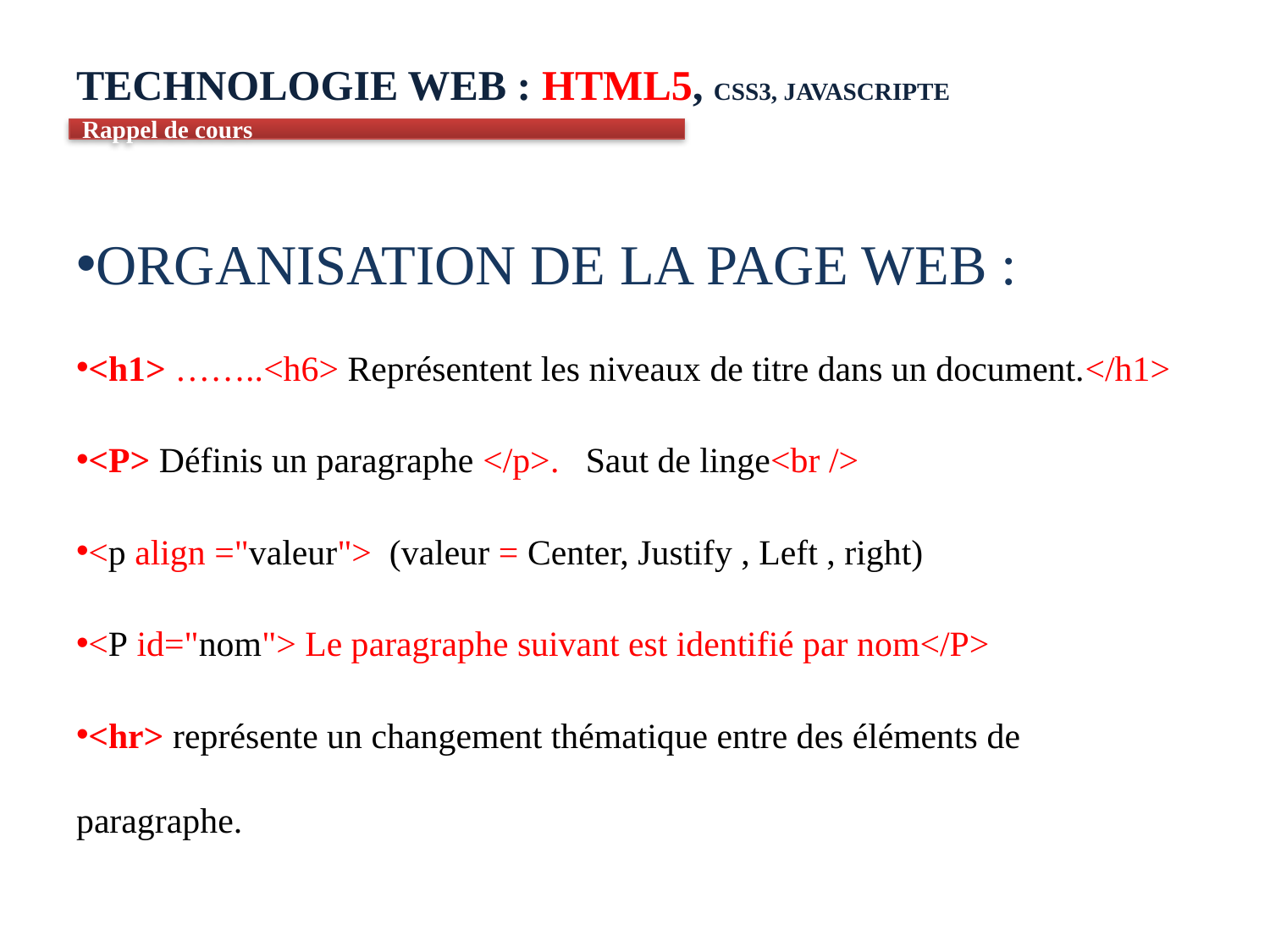

# TECHNOLOGIE WEB : HTML5, CSS3, JAVASCRIPTE
Rappel de cours
Organisation de la page web :
<h1> ……..<h6> Représentent les niveaux de titre dans un document.</h1>
<p> Définis un paragraphe </p>.   Saut de linge<br />
<p align ="valeur">  (valeur = Center, Justify , Left , right)
<P id="nom"> Le paragraphe suivant est identifié par nom</P>
<hr> représente un changement thématique entre des éléments de paragraphe.